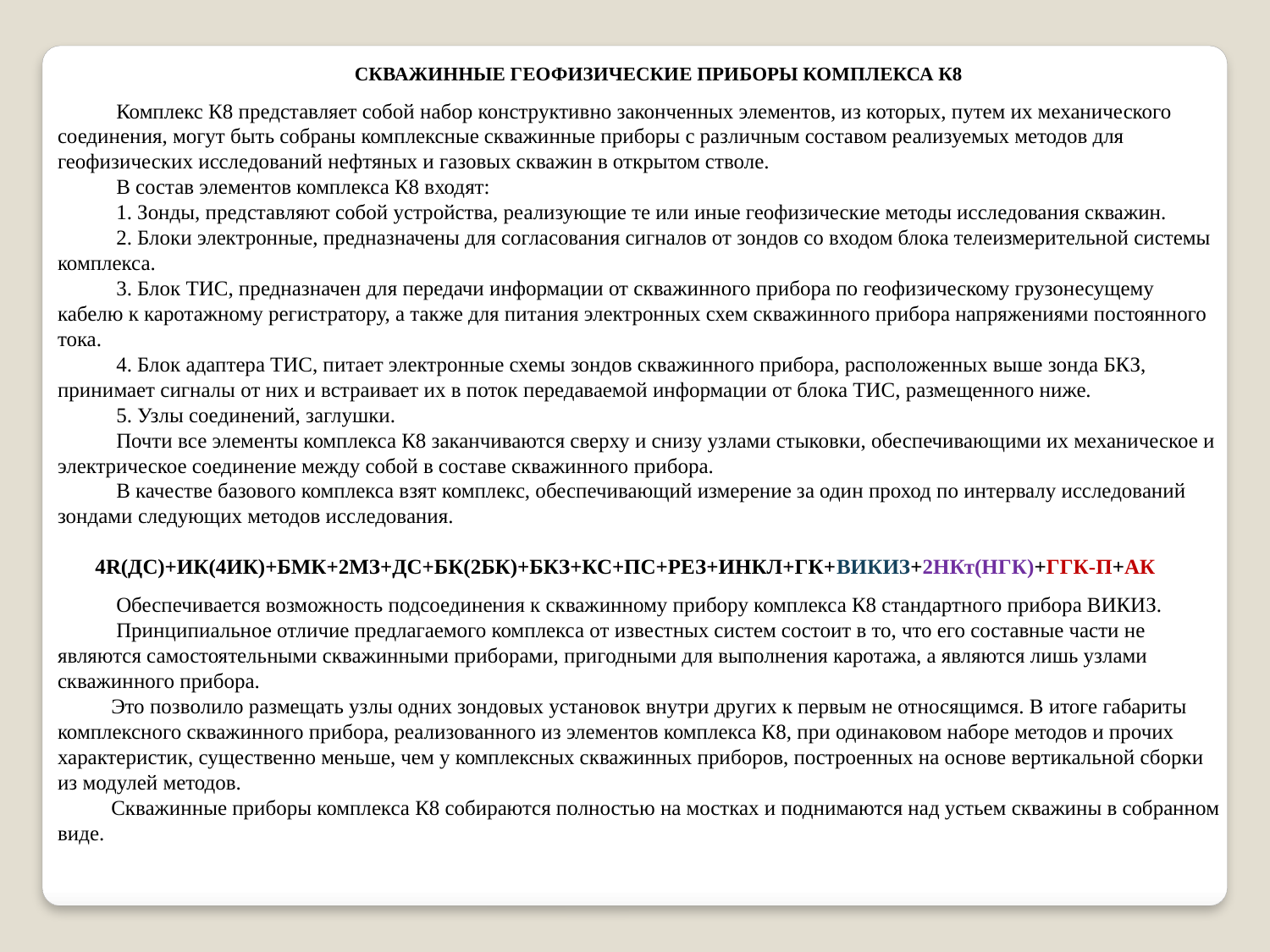

СКВАЖИННЫЕ ГЕОФИЗИЧЕСКИЕ ПРИБОРЫ КОМПЛЕКСА К8

    Комплекс К8 представляет собой набор конструктивно законченных элементов, из которых, путем их механического соединения, могут быть собраны комплексные скважинные приборы с различным составом реализуемых методов для геофизических исследований нефтяных и газовых скважин в открытом стволе.
    В состав элементов комплекса К8 входят:
    1. Зонды, представляют собой устройства, реализующие те или иные геофизические методы исследования скважин.
    2. Блоки электронные, предназначены для согласования сигналов от зондов со входом блока телеизмерительной системы комплекса.
    3. Блок ТИС, предназначен для передачи информации от скважинного прибора по геофизическому грузонесущему кабелю к каротажному регистратору, а также для питания электронных схем скважинного прибора напряжениями постоянного тока.
    4. Блок адаптера ТИС, питает электронные схемы зондов скважинного прибора, расположенных выше зонда БКЗ, принимает сигналы от них и встраивает их в поток передаваемой информации от блока ТИС, размещенного ниже.
    5. Узлы соединений, заглушки.
    Почти все элементы комплекса К8 заканчиваются сверху и снизу узлами стыковки, обеспечивающими их механическое и электрическое соединение между собой в составе скважинного прибора.
    В качестве базового комплекса взят комплекс, обеспечивающий измерение за один проход по интервалу исследований зондами следующих методов исследования.

4R(ДС)+ИК(4ИК)+БМК+2МЗ+ДС+БК(2БК)+БКЗ+КС+ПС+РЕЗ+ИНКЛ+ГК+ВИКИЗ+2НКт(НГК)+ГГК-П+АК

    Обеспечивается возможность подсоединения к скважинному прибору комплекса К8 стандартного прибора ВИКИЗ.
    Принципиальное отличие предлагаемого комплекса от известных систем состоит в то, что его составные части не являются самостоятельными скважинными приборами, пригодными для выполнения каротажа, а являются лишь узлами скважинного прибора.
   Это позволило размещать узлы одних зондовых установок внутри других к первым не относящимся. В итоге габариты комплексного скважинного прибора, реализованного из элементов комплекса К8, при одинаковом наборе методов и прочих характеристик, существенно меньше, чем у комплексных скважинных приборов, построенных на основе вертикальной сборки из модулей методов.
   Скважинные приборы комплекса К8 собираются полностью на мостках и поднимаются над устьем скважины в собранном виде.